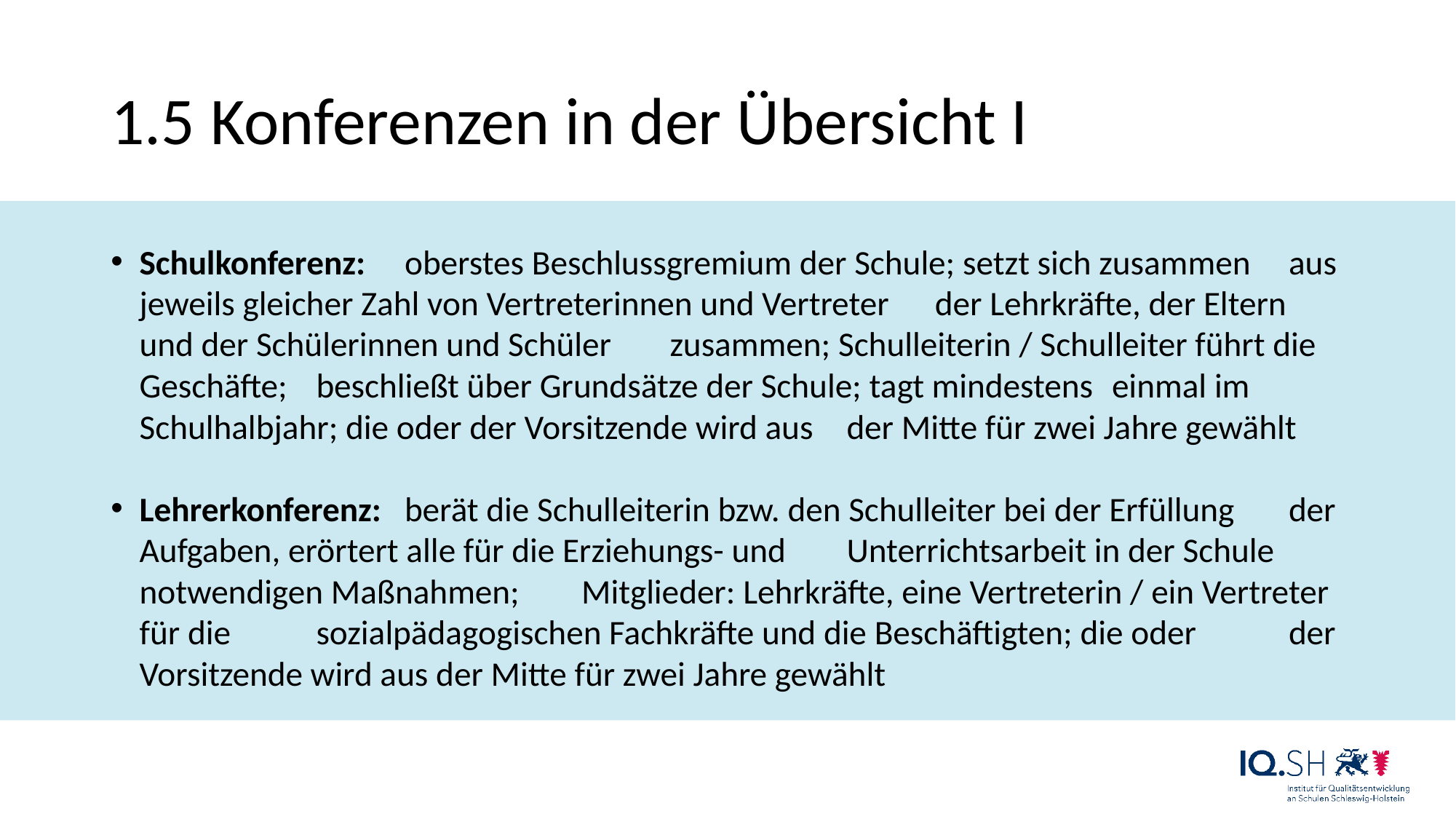

# 1.5 Konferenzen in der Übersicht I
Schulkonferenz: 	oberstes Beschlussgremium der Schule; setzt sich zusammen 				aus jeweils gleicher Zahl von Vertreterinnen und Vertreter 				der Lehrkräfte, der Eltern und der Schülerinnen und Schüler 				zusammen; Schulleiterin / Schulleiter führt die Geschäfte; 				beschließt über Grundsätze der Schule; tagt mindestens 					einmal im Schulhalbjahr; die oder der Vorsitzende wird aus 				der Mitte für zwei Jahre gewählt

Lehrerkonferenz: 	berät die Schulleiterin bzw. den Schulleiter bei der Erfüllung 				der Aufgaben, erörtert alle für die Erziehungs- und 					Unterrichtsarbeit in der Schule notwendigen Maßnahmen; 				Mitglieder: Lehrkräfte, eine Vertreterin / ein Vertreter für die 				sozialpädagogischen Fachkräfte und die Beschäftigten; die oder 				der Vorsitzende wird aus der Mitte für zwei Jahre gewählt